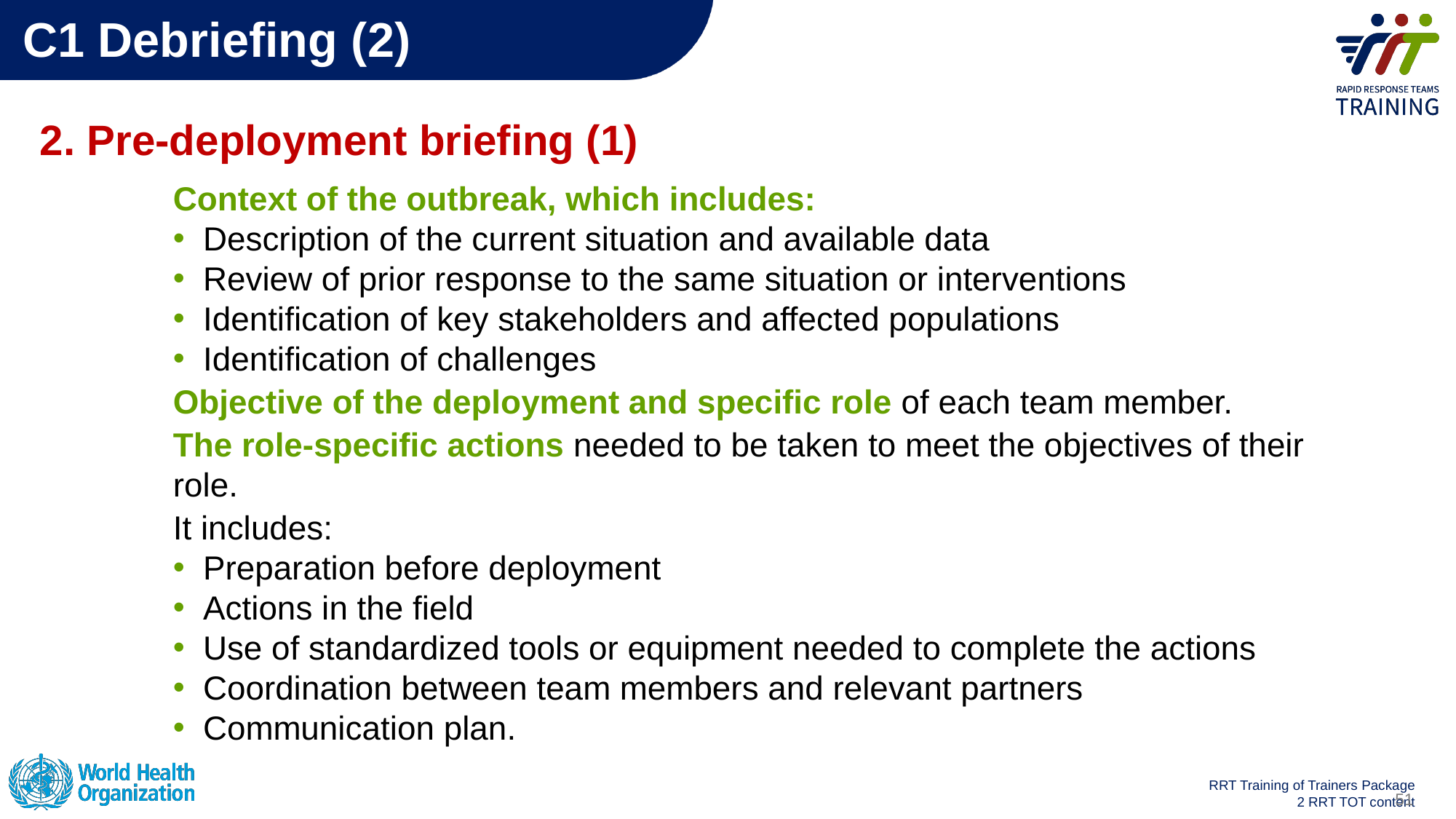

C1 Debriefing (2)
2. Pre-deployment briefing (1)
Context of the outbreak, which includes:
Description of the current situation and available data
Review of prior response to the same situation or interventions
Identification of key stakeholders and affected populations
Identification of challenges
Objective of the deployment and specific role of each team member.
The role-specific actions needed to be taken to meet the objectives of their role.
It includes:
Preparation before deployment
Actions in the field
Use of standardized tools or equipment needed to complete the actions
Coordination between team members and relevant partners
Communication plan.